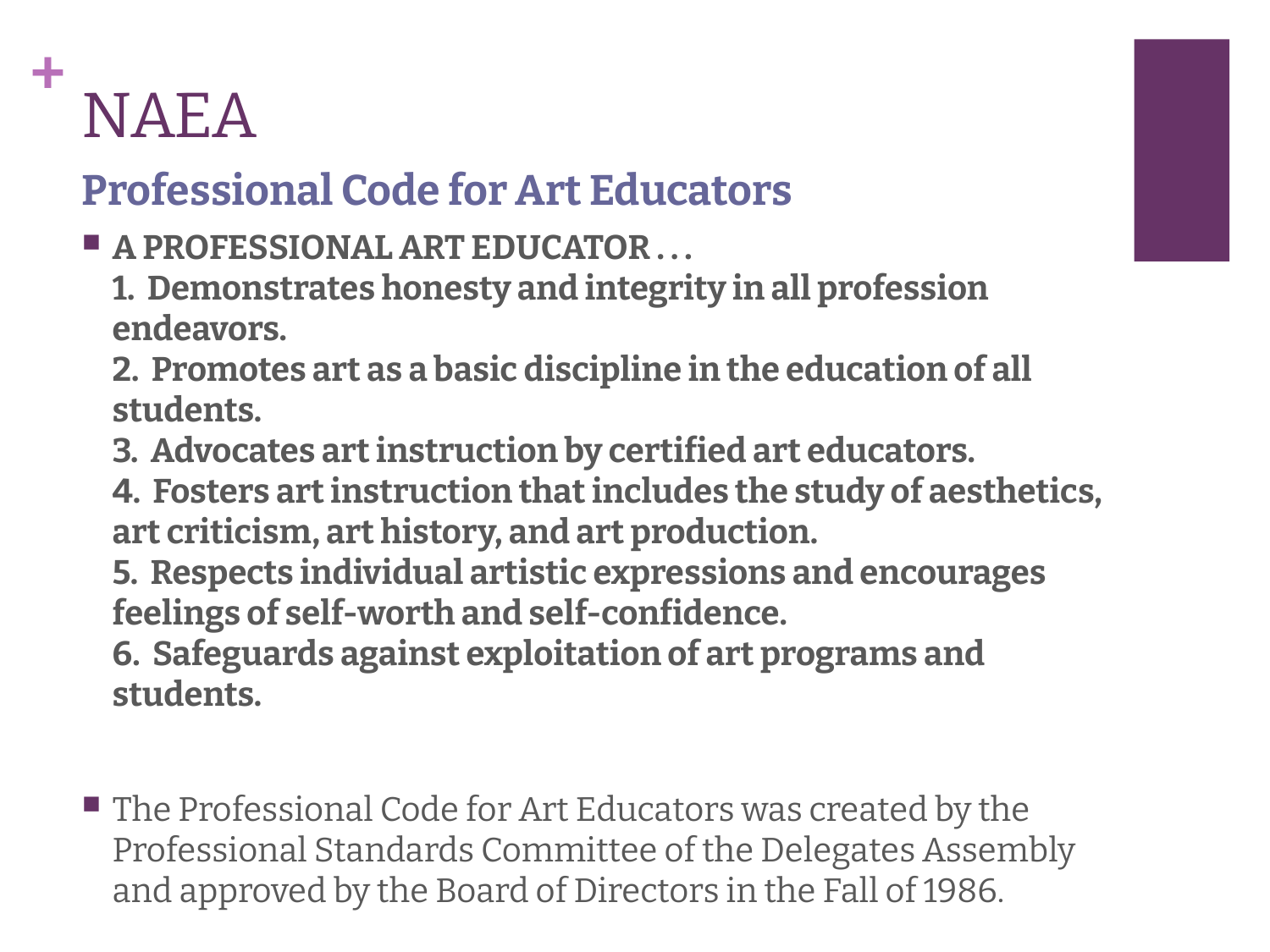

# NAEA
Professional Code for Art Educators

A PROFESSIONAL ART EDUCATOR . . .
1.  Demonstrates honesty and integrity in all profession endeavors.
2.  Promotes art as a basic discipline in the education of all students.
3.  Advocates art instruction by certified art educators.
4.  Fosters art instruction that includes the study of aesthetics, art criticism, art history, and art production.
5.  Respects individual artistic expressions and encourages feelings of self-worth and self-confidence.
6.  Safeguards against exploitation of art programs and students.
The Professional Code for Art Educators was created by the Professional Standards Committee of the Delegates Assembly and approved by the Board of Directors in the Fall of 1986.